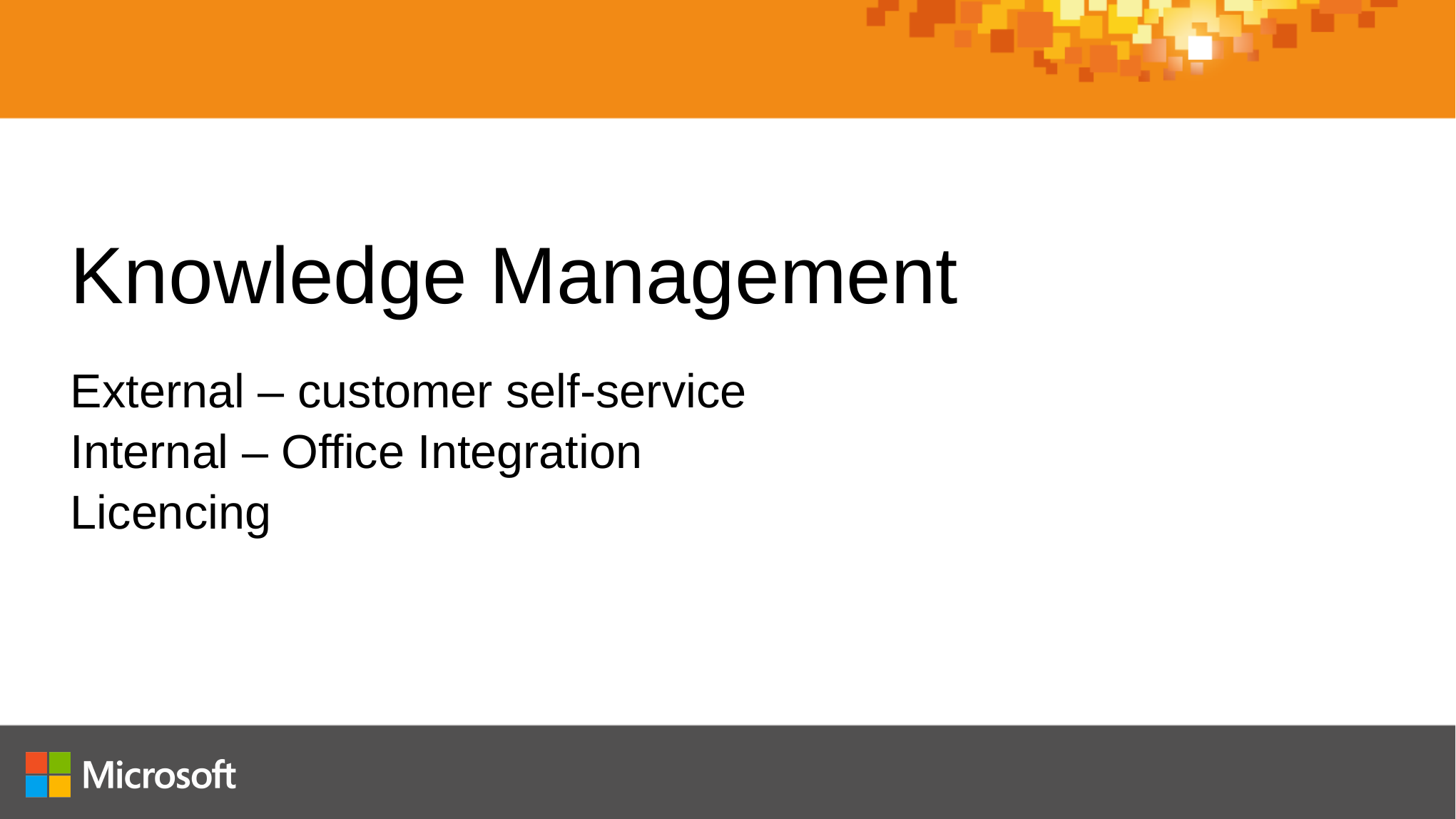

Knowledge Management
External – customer self-service
Internal – Office Integration
Licencing